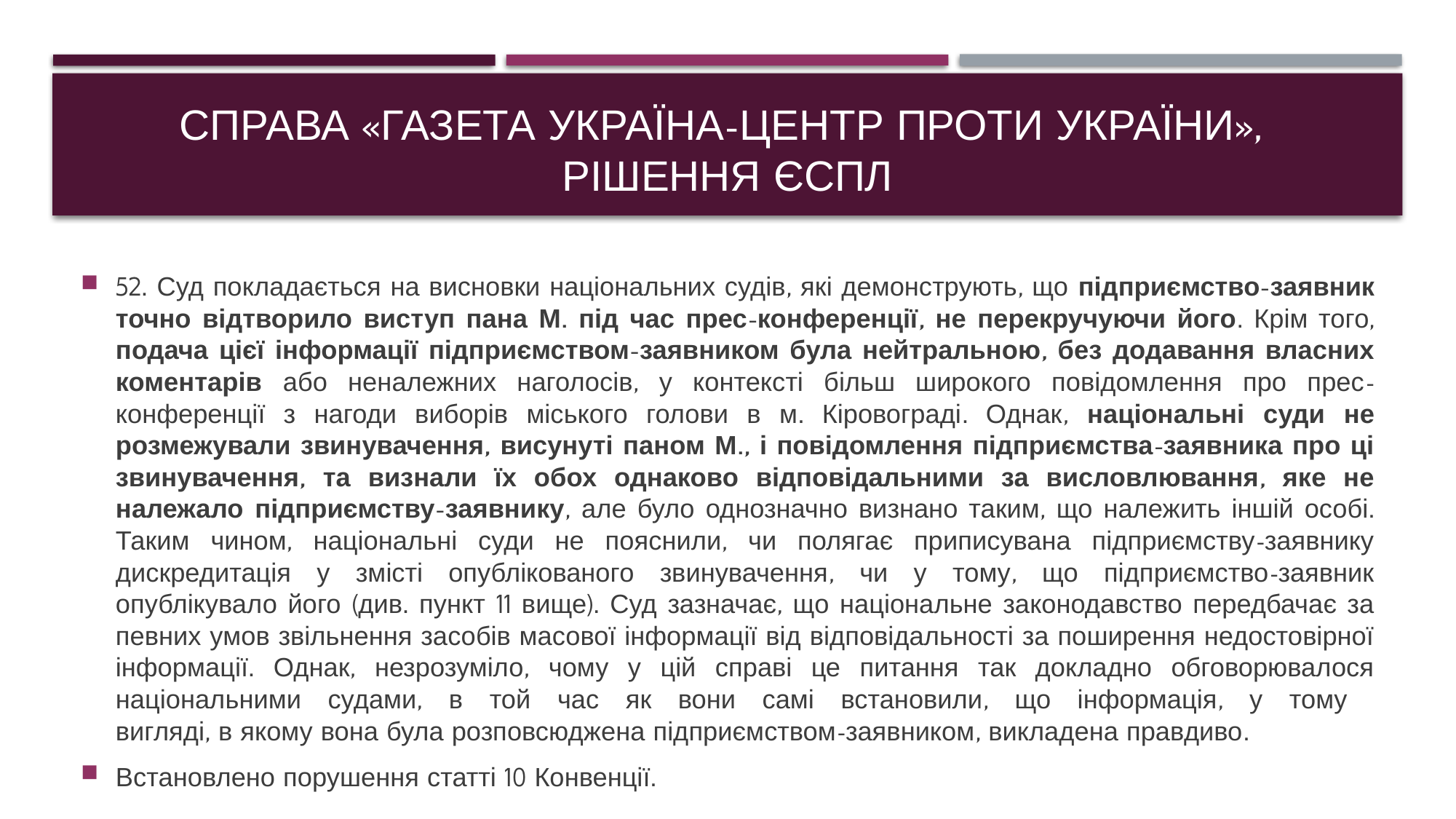

# Справа «Газета Україна-центр проти України», Рішення ЄСПЛ
52. Суд покладається на висновки національних судів, які демонструють, що підприємство-заявник точно відтворило виступ пана М. під час прес-конференції, не перекручуючи його. Крім того, подача цієї інформації підприємством-заявником була нейтральною, без додавання власних коментарів або неналежних наголосів, у контексті більш широкого повідомлення про прес-конференції з нагоди виборів міського голови в м. Кіровограді. Однак, національні суди не розмежували звинувачення, висунуті паном М., і повідомлення підприємства-заявника про ці звинувачення, та визнали їх обох однаково відповідальними за висловлювання, яке не належало підприємству-заявнику, але було однозначно визнано таким, що належить іншій особі. Таким чином, національні суди не пояснили, чи полягає приписувана підприємству-заявнику дискредитація у змісті опублікованого звинувачення, чи у тому, що підприємство-заявник опублікувало його (див. пункт 11 вище). Суд зазначає, що національне законодавство передбачає за певних умов звільнення засобів масової інформації від відповідальності за поширення недостовірної інформації. Однак, незрозуміло, чому у цій справі це питання так докладно обговорювалося національними судами, в той час як вони самі встановили, що інформація, у тому
вигляді, в якому вона була розповсюджена підприємством-заявником, викладена правдиво.
Встановлено порушення статті 10 Конвенції.